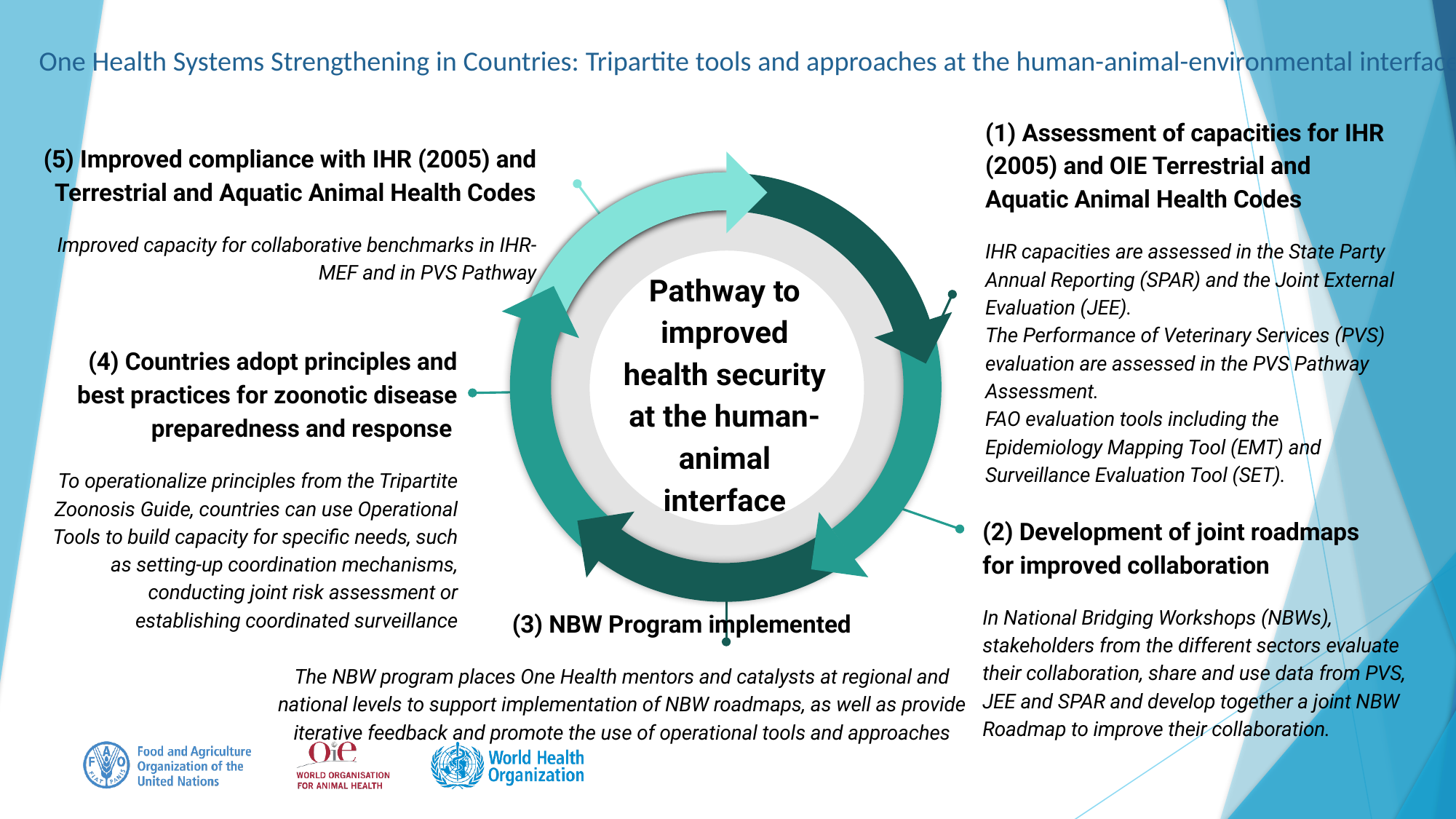

# One Health Systems Strengthening in Countries: Tripartite tools and approaches at the human-animal-environmental interface
(1) Assessment of capacities for IHR (2005) and OIE Terrestrial and Aquatic Animal Health Codes

IHR capacities are assessed in the State Party Annual Reporting (SPAR) and the Joint External Evaluation (JEE).
The Performance of Veterinary Services (PVS) evaluation are assessed in the PVS Pathway Assessment.
FAO evaluation tools including the Epidemiology Mapping Tool (EMT) and Surveillance Evaluation Tool (SET).
(5) Improved compliance with IHR (2005) and Terrestrial and Aquatic Animal Health Codes

Improved capacity for collaborative benchmarks in IHR-MEF and in PVS Pathway

 (4) Countries adopt principles and best practices for zoonotic disease preparedness and response

To operationalize principles from the Tripartite Zoonosis Guide, countries can use Operational Tools to build capacity for specific needs, such as setting-up coordination mechanisms, conducting joint risk assessment or establishing coordinated surveillance
Pathway to improved health security at the human-animal interface
(2) Development of joint roadmaps
for improved collaboration

In National Bridging Workshops (NBWs), stakeholders from the different sectors evaluate their collaboration, share and use data from PVS, JEE and SPAR and develop together a joint NBW Roadmap to improve their collaboration.

                    (3) NBW Program implemented

The NBW program places One Health mentors and catalysts at regional and national levels to support implementation of NBW roadmaps, as well as provide iterative feedback and promote the use of operational tools and approaches